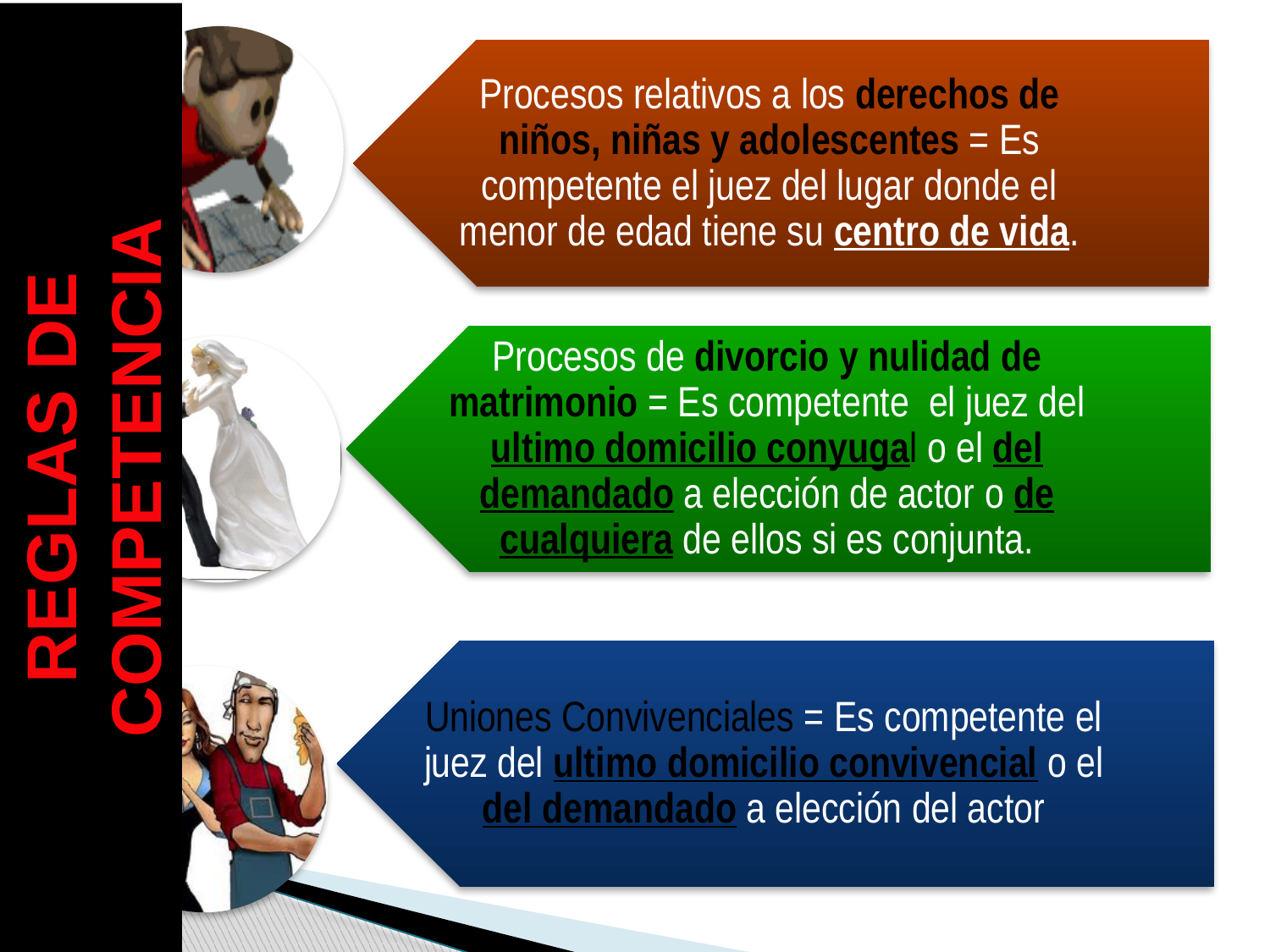

Procesos relativos a los derechos de niños, niñas y adolescentes = Es competente el juez del lugar donde el menor de edad tiene su centro de vida.
Procesos de divorcio y nulidad de matrimonio = Es competente  el juez del ultimo domicilio conyugal o el del demandado a elección de actor o de cualquiera de ellos si es conjunta.
Uniones Convivenciales = Es competente el juez del ultimo domicilio convivencial o el del demandado a elección del actor
REGLAS DE COMPETENCIA